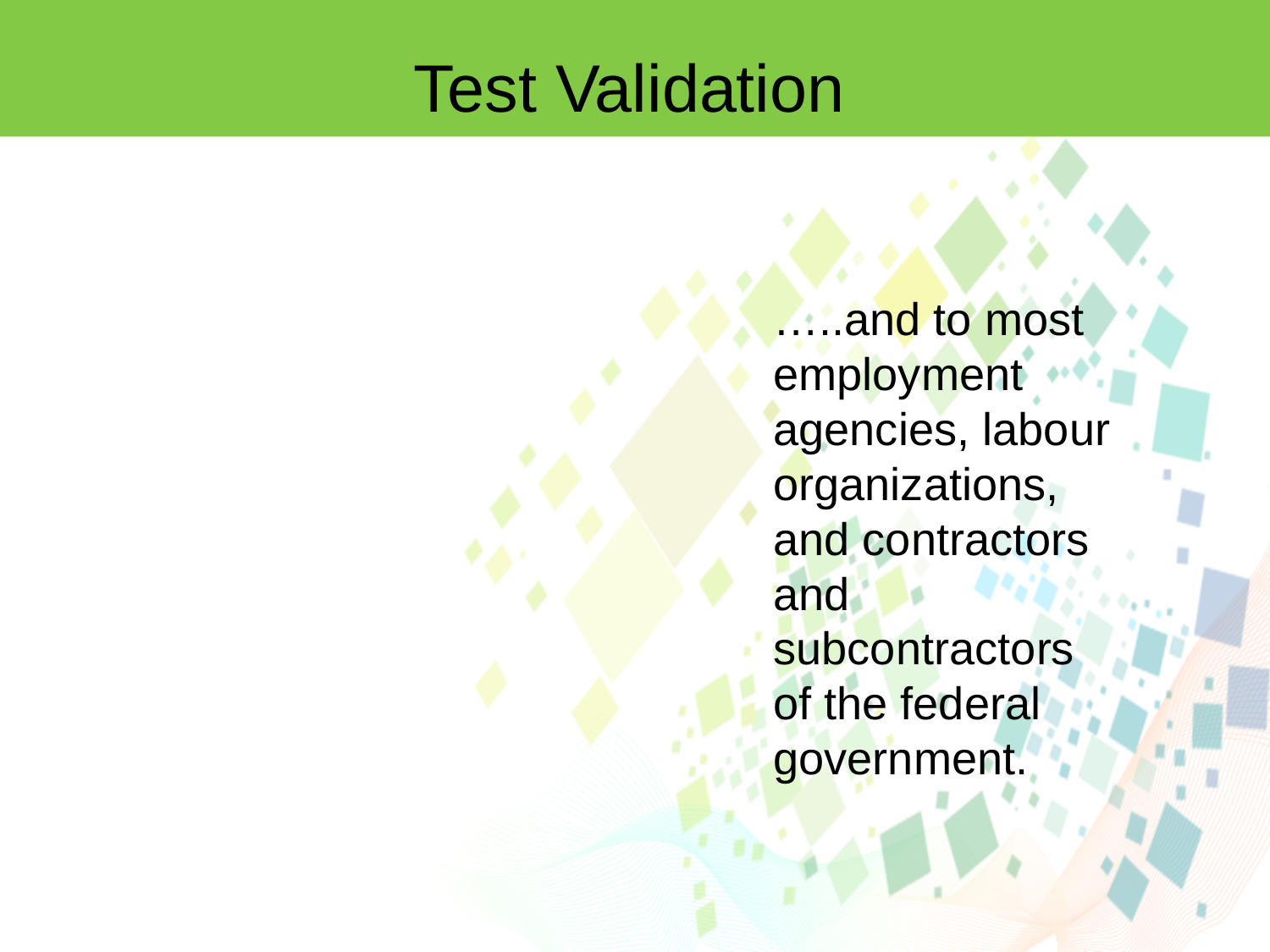

Test Validation
…..and to most employment agencies, labour organizations, and contractors and subcontractors of the federal government.